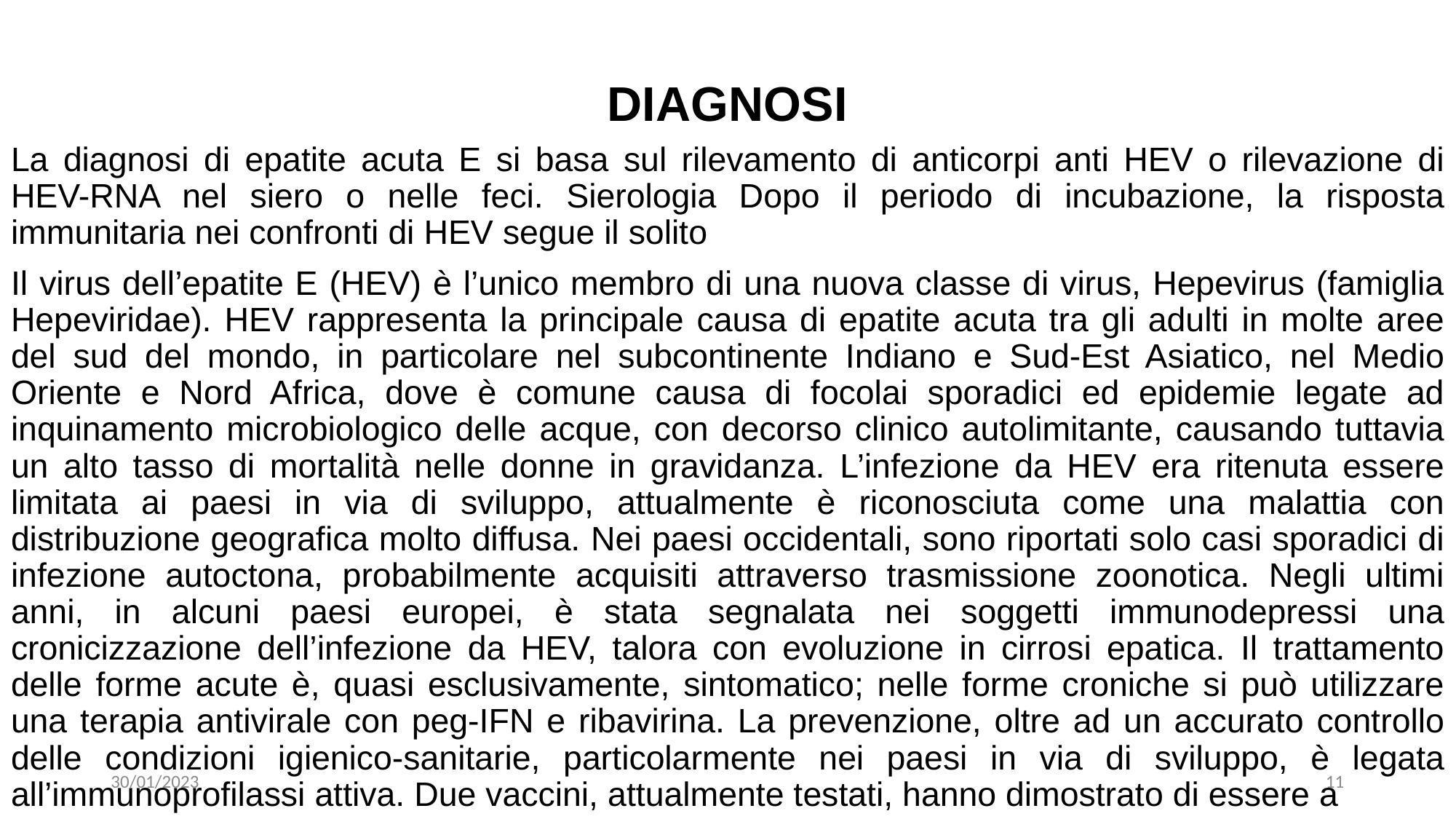

# DIAGNOSI
La diagnosi di epatite acuta E si basa sul rilevamento di anticorpi anti HEV o rilevazione di HEV-RNA nel siero o nelle feci. Sierologia Dopo il periodo di incubazione, la risposta immunitaria nei confronti di HEV segue il solito
Il virus dell’epatite E (HEV) è l’unico membro di una nuova classe di virus, Hepevirus (famiglia Hepeviridae). HEV rappresenta la principale causa di epatite acuta tra gli adulti in molte aree del sud del mondo, in particolare nel subcontinente Indiano e Sud-Est Asiatico, nel Medio Oriente e Nord Africa, dove è comune causa di focolai sporadici ed epidemie legate ad inquinamento microbiologico delle acque, con decorso clinico autolimitante, causando tuttavia un alto tasso di mortalità nelle donne in gravidanza. L’infezione da HEV era ritenuta essere limitata ai paesi in via di sviluppo, attualmente è riconosciuta come una malattia con distribuzione geografica molto diffusa. Nei paesi occidentali, sono riportati solo casi sporadici di infezione autoctona, probabilmente acquisiti attraverso trasmissione zoonotica. Negli ultimi anni, in alcuni paesi europei, è stata segnalata nei soggetti immunodepressi una cronicizzazione dell’infezione da HEV, talora con evoluzione in cirrosi epatica. Il trattamento delle forme acute è, quasi esclusivamente, sintomatico; nelle forme croniche si può utilizzare una terapia antivirale con peg-IFN e ribavirina. La prevenzione, oltre ad un accurato controllo delle condizioni igienico-sanitarie, particolarmente nei paesi in via di sviluppo, è legata all’immunoprofilassi attiva. Due vaccini, attualmente testati, hanno dimostrato di essere a
30/01/2023

11